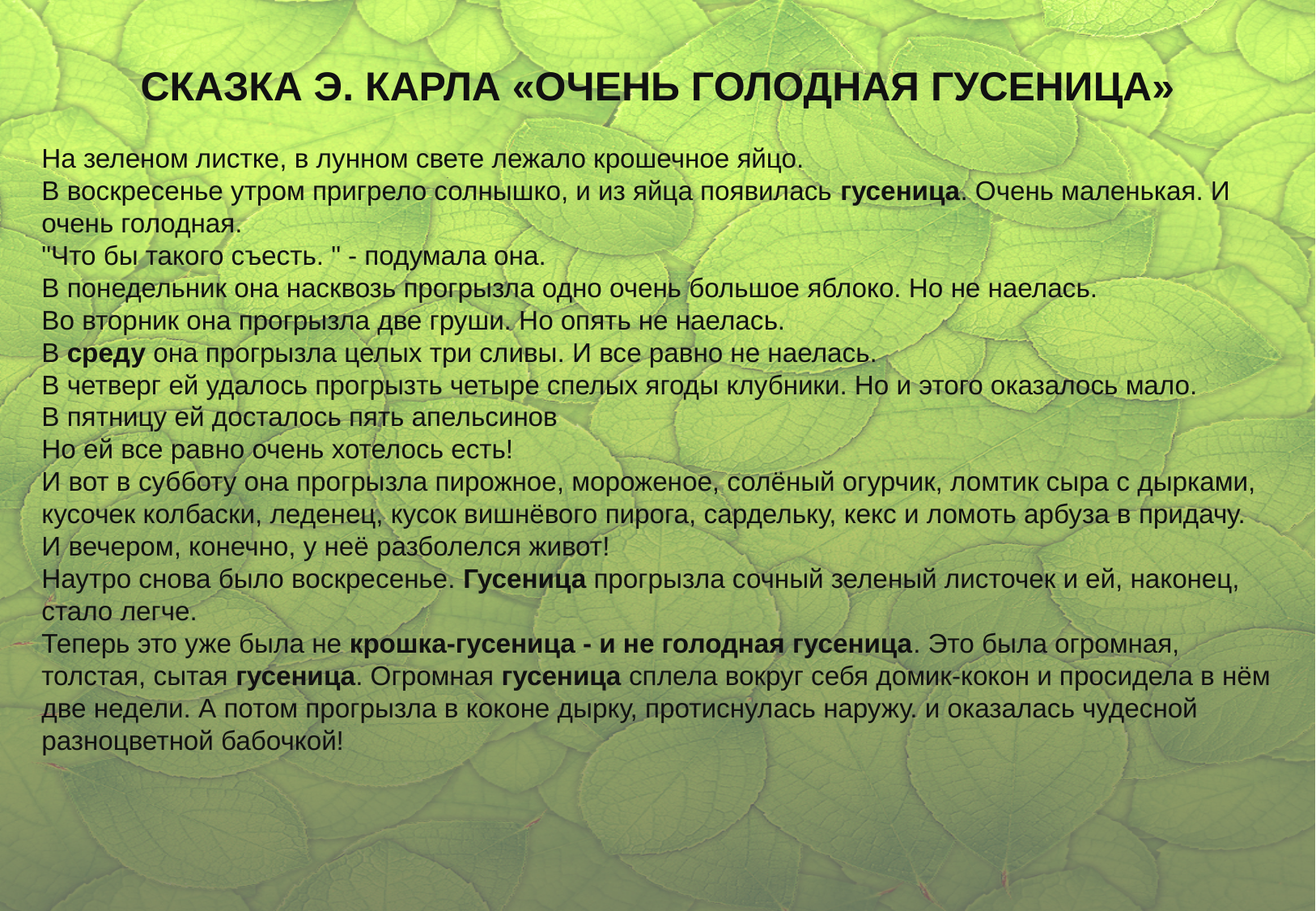

Сказка Э. Карла «Очень голодная гусеница»

На зеленом листке, в лунном свете лежало крошечное яйцо.
В воскресенье утром пригрело солнышко, и из яйца появилась гусеница. Очень маленькая. И очень голодная.
"Что бы такого съесть. " - подумала она.
В понедельник она насквозь прогрызла одно очень большое яблоко. Но не наелась.
Во вторник она прогрызла две груши. Но опять не наелась.
В среду она прогрызла целых три сливы. И все равно не наелась.
В четверг ей удалось прогрызть четыре спелых ягоды клубники. Но и этого оказалось мало.
В пятницу ей досталось пять апельсинов
Но ей все равно очень хотелось есть!
И вот в субботу она прогрызла пирожное, мороженое, солёный огурчик, ломтик сыра с дырками, кусочек колбаски, леденец, кусок вишнёвого пирога, сардельку, кекс и ломоть арбуза в придачу. И вечером, конечно, у неё разболелся живот!
Наутро снова было воскресенье. Гусеница прогрызла сочный зеленый листочек и ей, наконец, стало легче.
Теперь это уже была не крошка-гусеница - и не голодная гусеница. Это была огромная, толстая, сытая гусеница. Огромная гусеница сплела вокруг себя домик-кокон и просидела в нём две недели. А потом прогрызла в коконе дырку, протиснулась наружу. и оказалась чудесной разноцветной бабочкой!